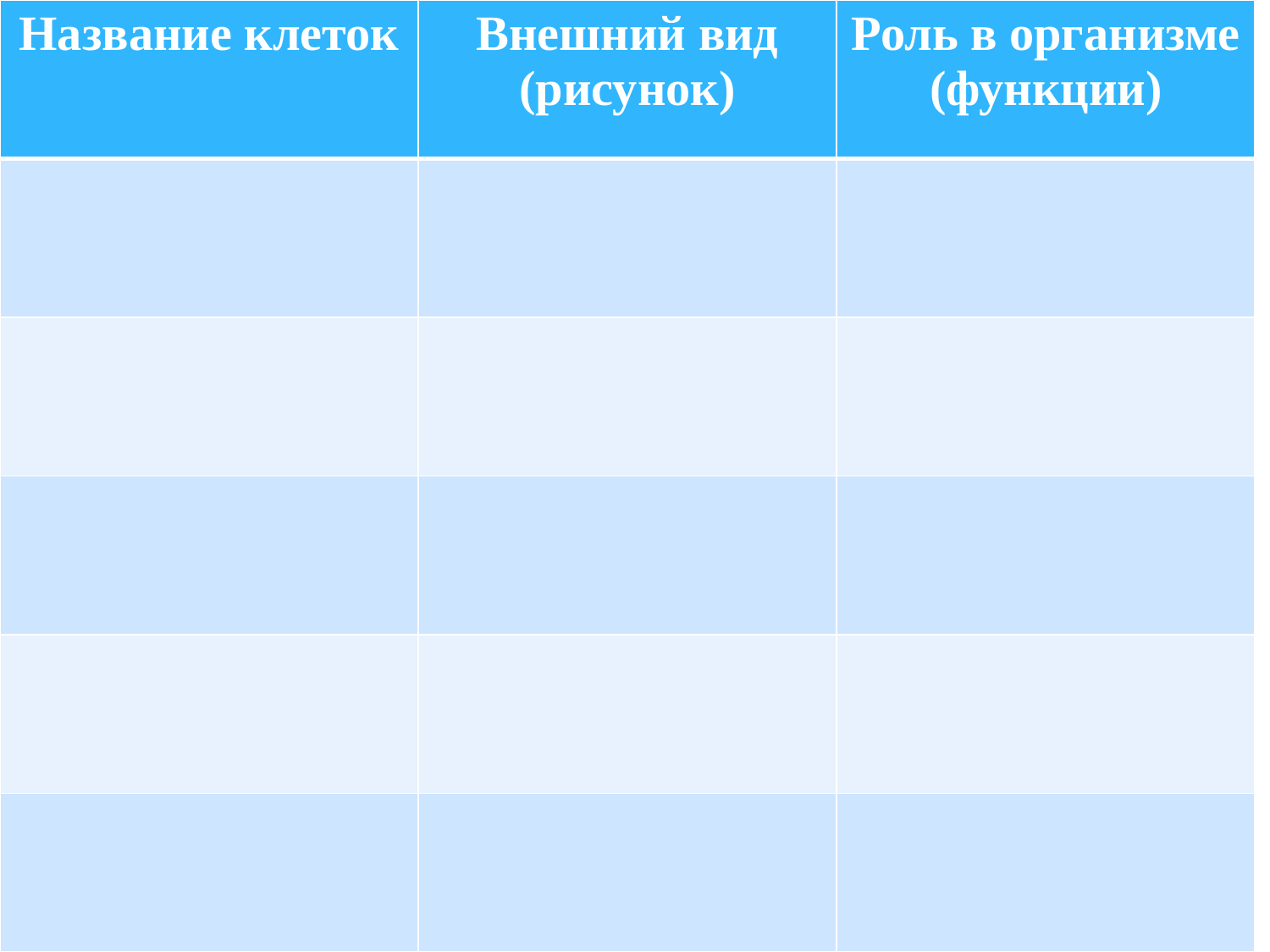

| Название клеток | Внешний вид (рисунок) | Роль в организме (функции) |
| --- | --- | --- |
|  |  |  |
|  |  |  |
|  |  |  |
|  |  |  |
|  |  |  |
#